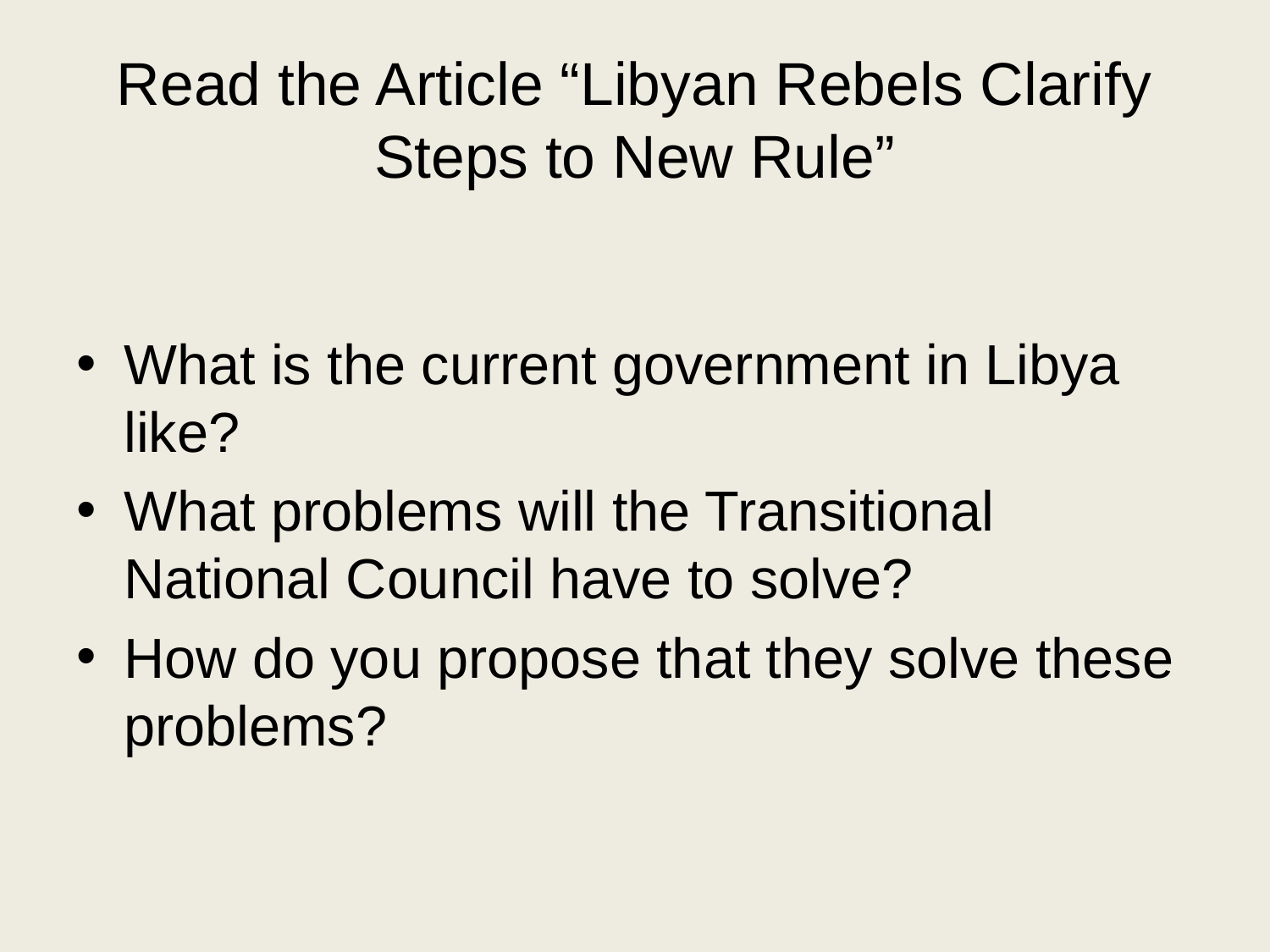

# Read the Article “Libyan Rebels Clarify Steps to New Rule”
What is the current government in Libya like?
What problems will the Transitional National Council have to solve?
How do you propose that they solve these problems?